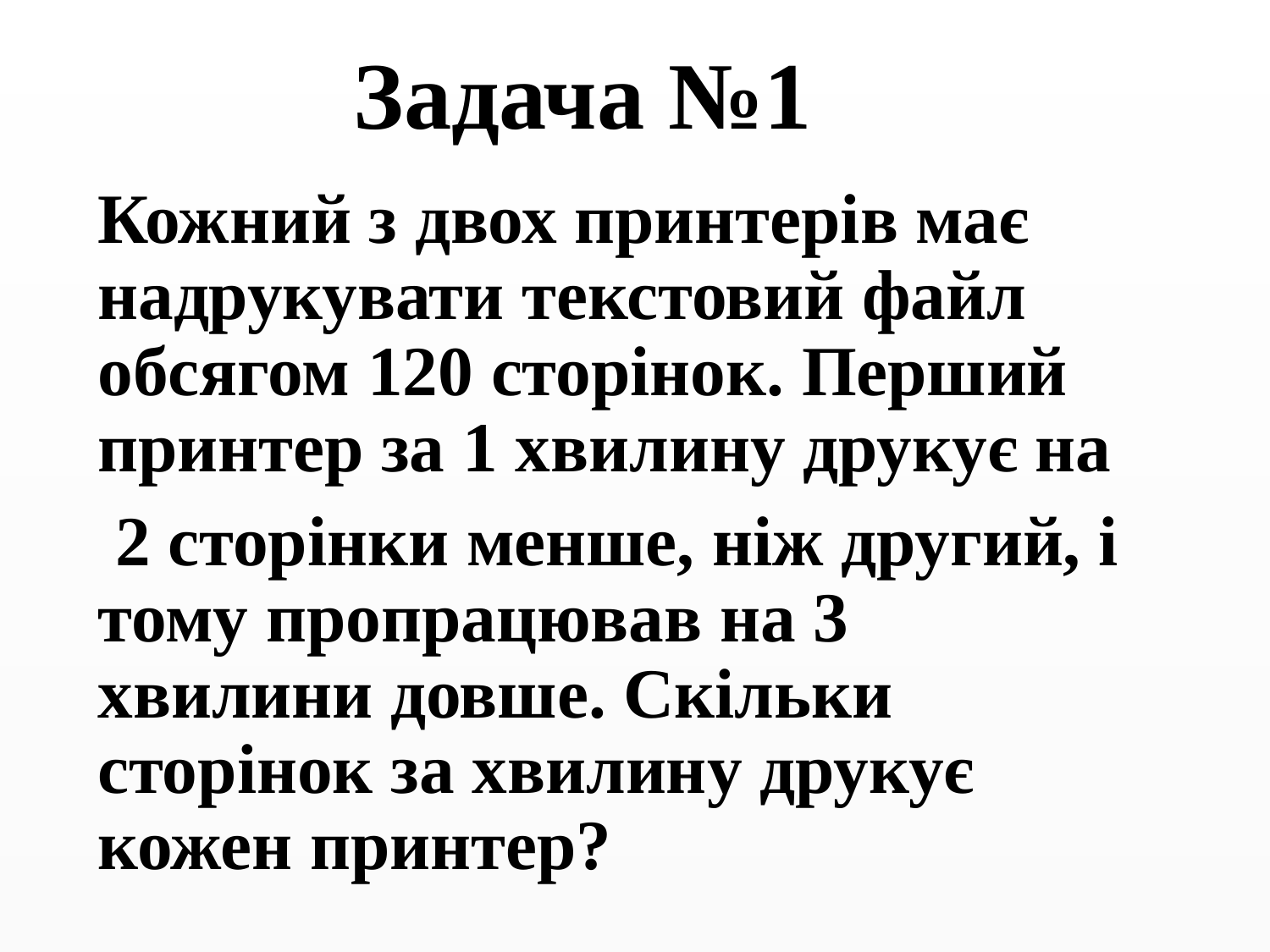

# Задача №1
Кожний з двох принтерів має надрукувати текстовий файл обсягом 120 сторінок. Перший принтер за 1 хвилину друкує на
 2 сторінки менше, ніж другий, і тому пропрацював на 3 хвилини довше. Скільки сторінок за хвилину друкує кожен принтер?